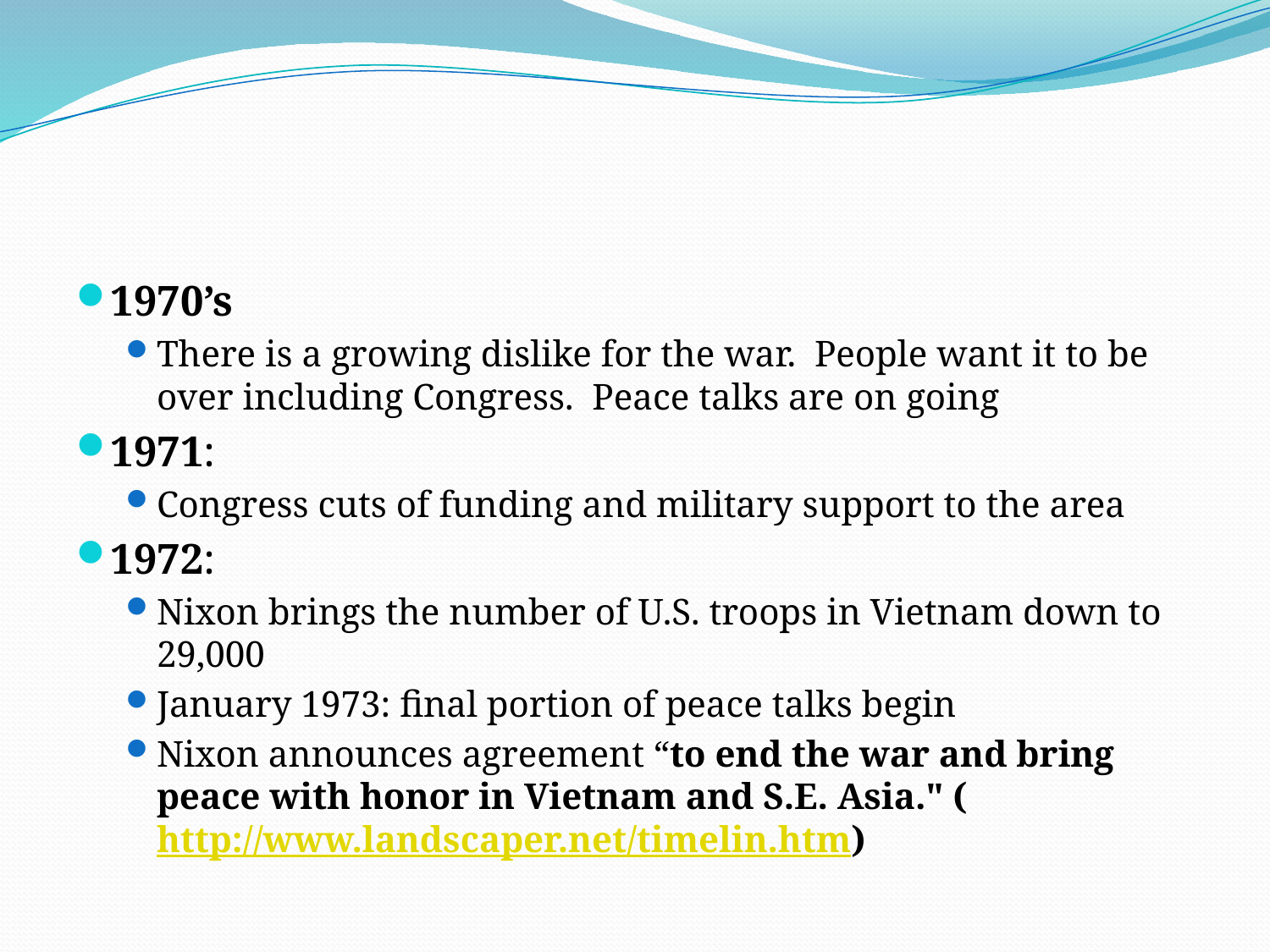

#
1970’s
There is a growing dislike for the war.  People want it to be over including Congress.  Peace talks are on going
1971:
Congress cuts of funding and military support to the area
1972:
Nixon brings the number of U.S. troops in Vietnam down to 29,000
January 1973: final portion of peace talks begin
Nixon announces agreement “to end the war and bring peace with honor in Vietnam and S.E. Asia." (http://www.landscaper.net/timelin.htm)